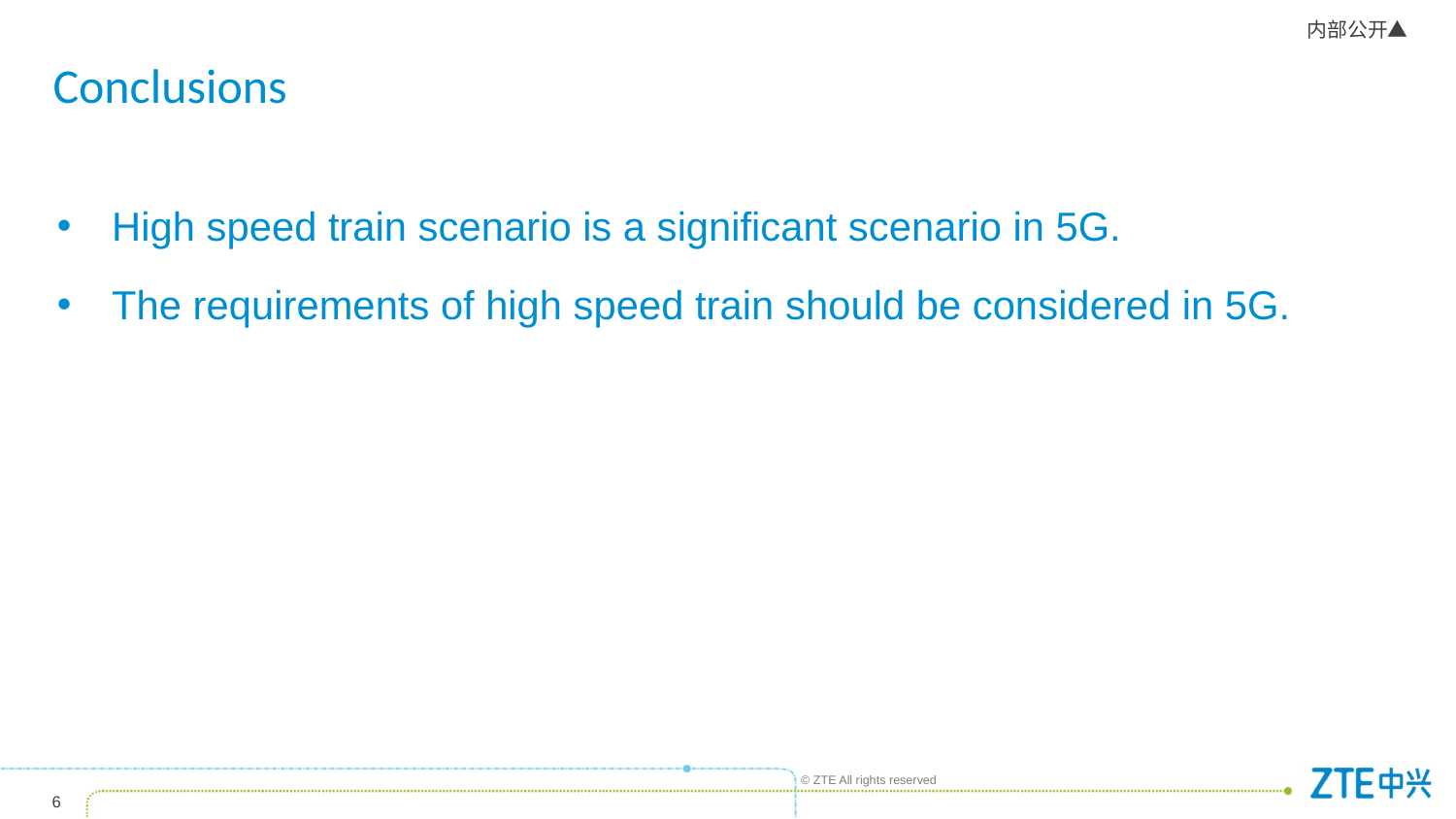

# Conclusions
High speed train scenario is a significant scenario in 5G.
The requirements of high speed train should be considered in 5G.